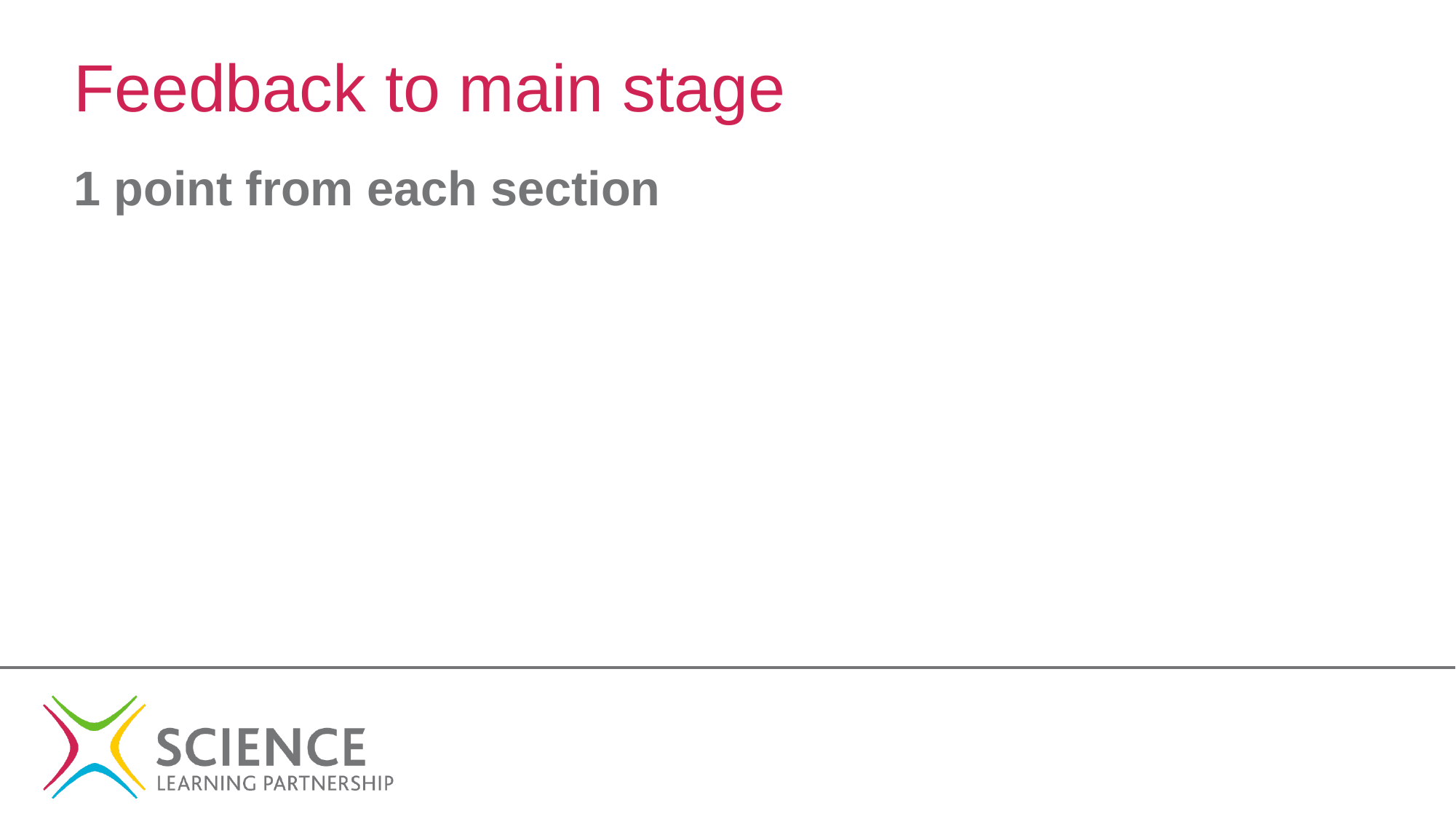

# Feedback to main stage
1 point from each section